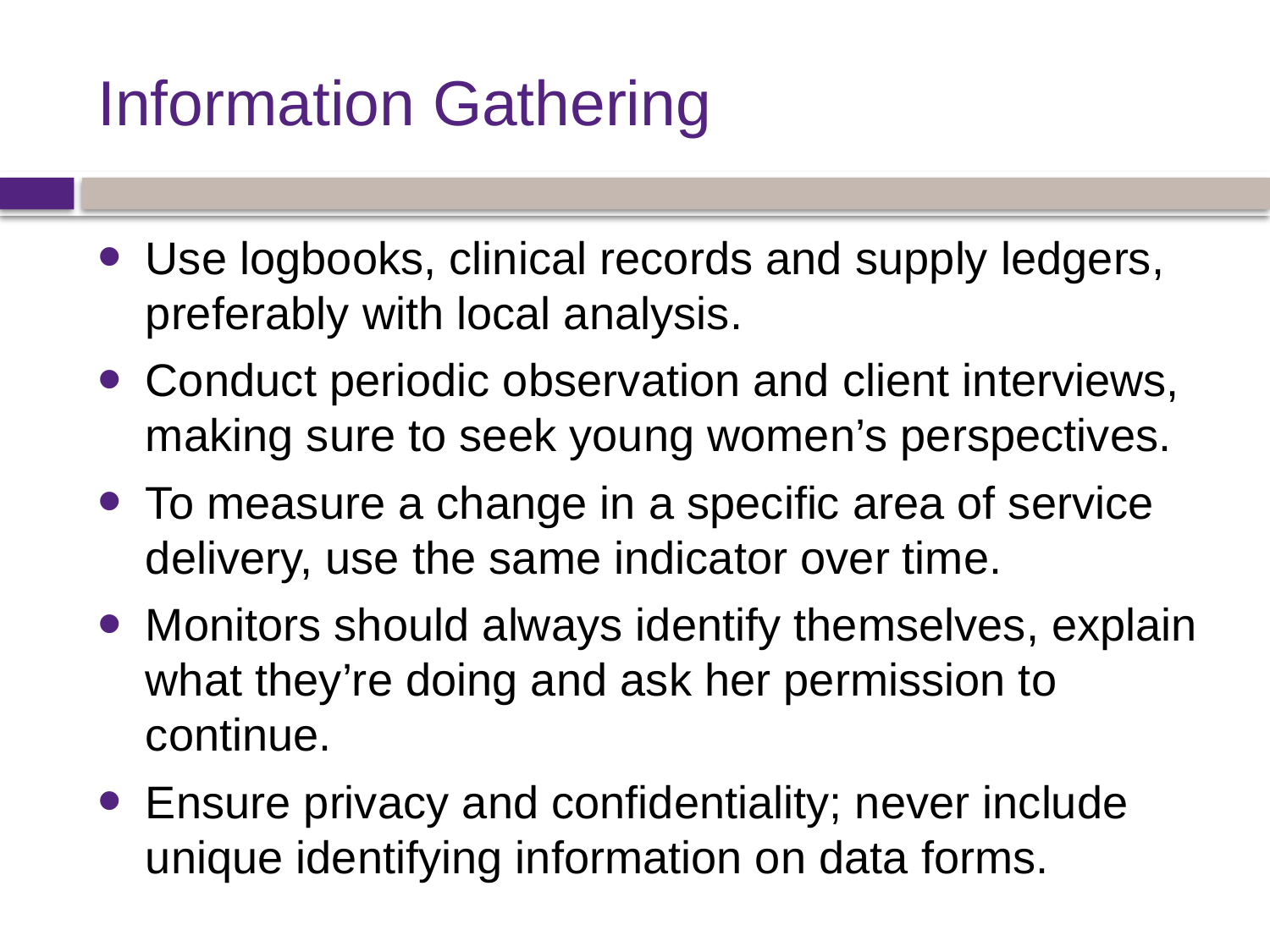

# Information Gathering
Use logbooks, clinical records and supply ledgers, preferably with local analysis.
Conduct periodic observation and client interviews, making sure to seek young women’s perspectives.
To measure a change in a specific area of service delivery, use the same indicator over time.
Monitors should always identify themselves, explain what they’re doing and ask her permission to continue.
Ensure privacy and confidentiality; never include unique identifying information on data forms.